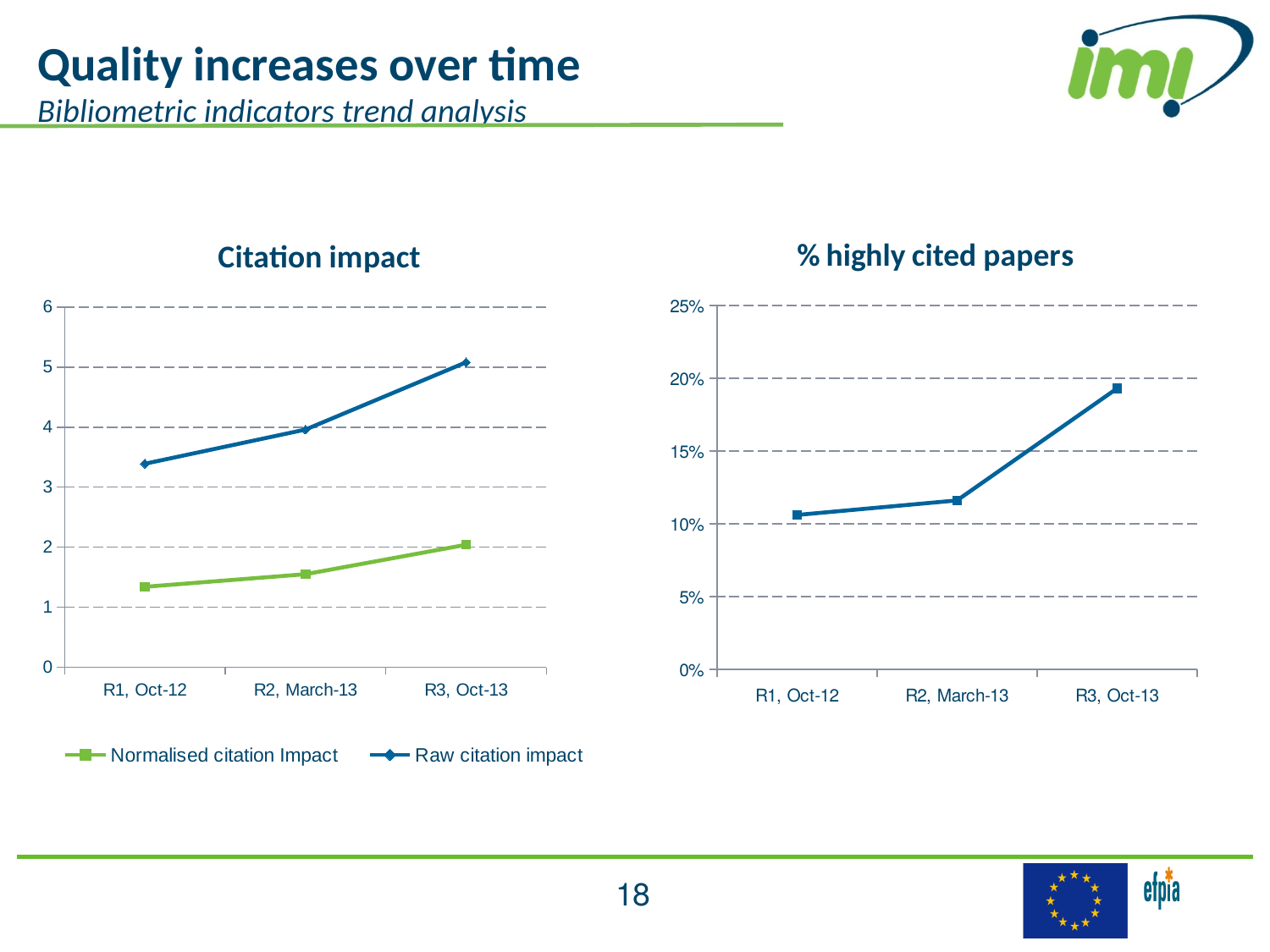

Quality increases over time
Bibliometric indicators trend analysis

### Chart: Citation impact

| Category | Normalised citation Impact | Raw citation impact |
|---|---|---|
| R1, Oct-12 | 1.34 | 3.39 |
| R2, March-13 | 1.55 | 3.96 |
| R3, Oct-13 | 2.04 | 5.08 |

### Chart: % highly cited papers

| Category | % highly cited papers |
|---|---|
| R1, Oct-12 | 0.106 |
| R2, March-13 | 0.116 |
| R3, Oct-13 | 0.193 |
18